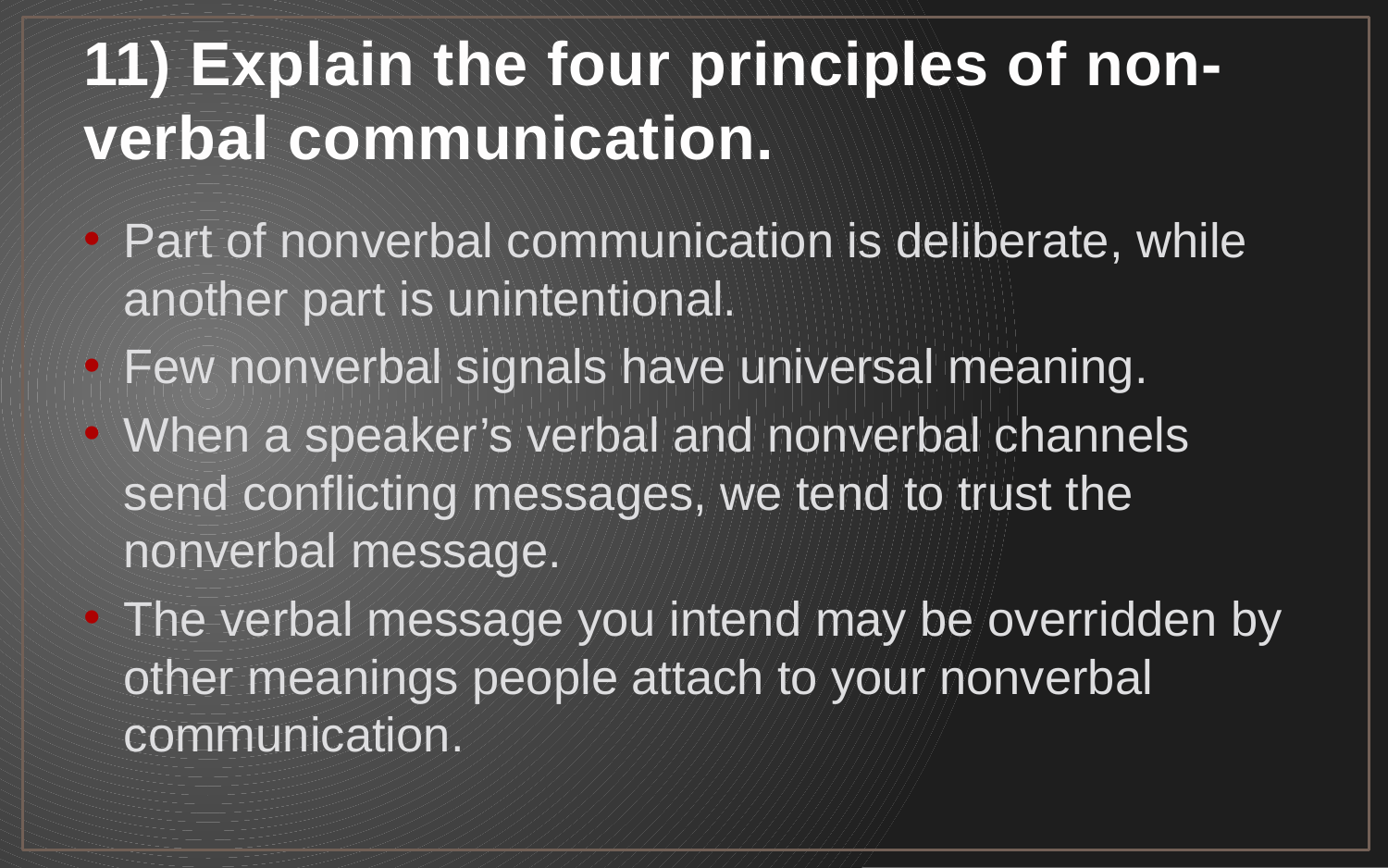

# 11) Explain the four principles of non-verbal communication.
Part of nonverbal communication is deliberate, while another part is unintentional.
Few nonverbal signals have universal meaning.
When a speaker’s verbal and nonverbal channels send conflicting messages, we tend to trust the nonverbal message.
The verbal message you intend may be overridden by other meanings people attach to your nonverbal communication.